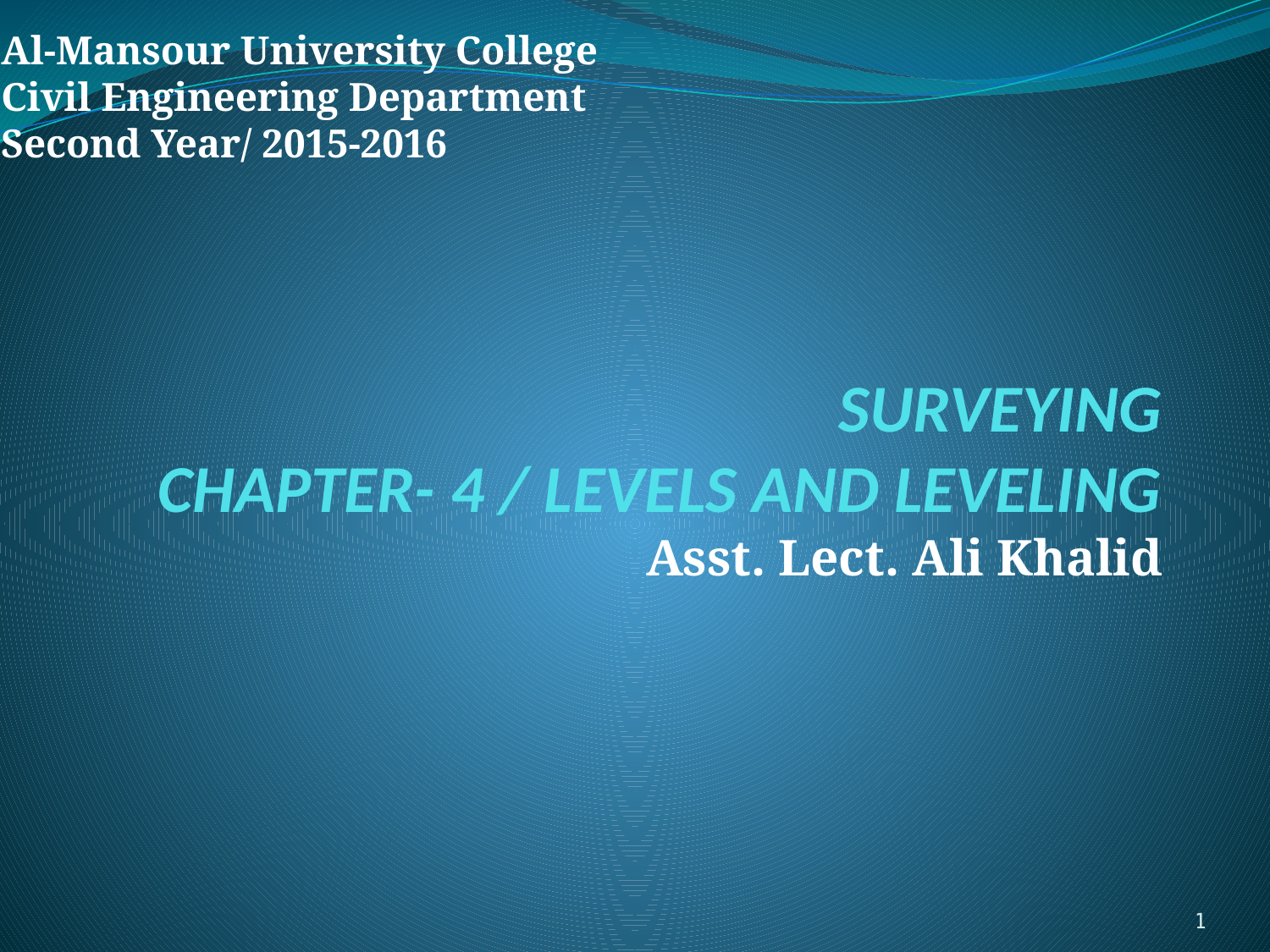

Al-Mansour University College
Civil Engineering Department
Second Year/ 2015-2016
# SURVEYING CHAPTER- 4 / LEVELS AND LEVELING
Asst. Lect. Ali Khalid
1